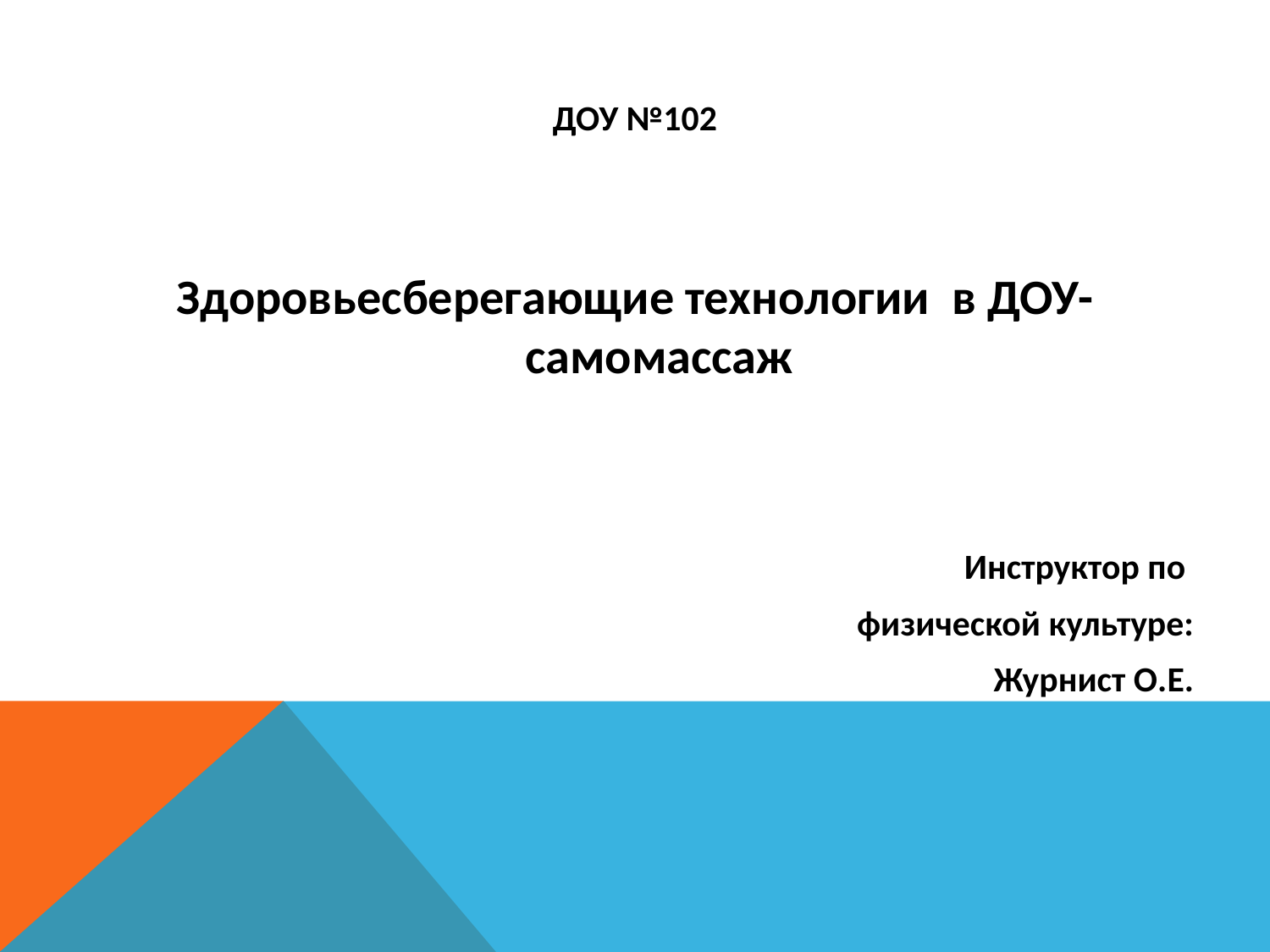

ДОУ №102

Здоровьесберегающие технологии  в ДОУ- самомассаж

Инструктор по
физической культуре:
 Журнист О.Е.